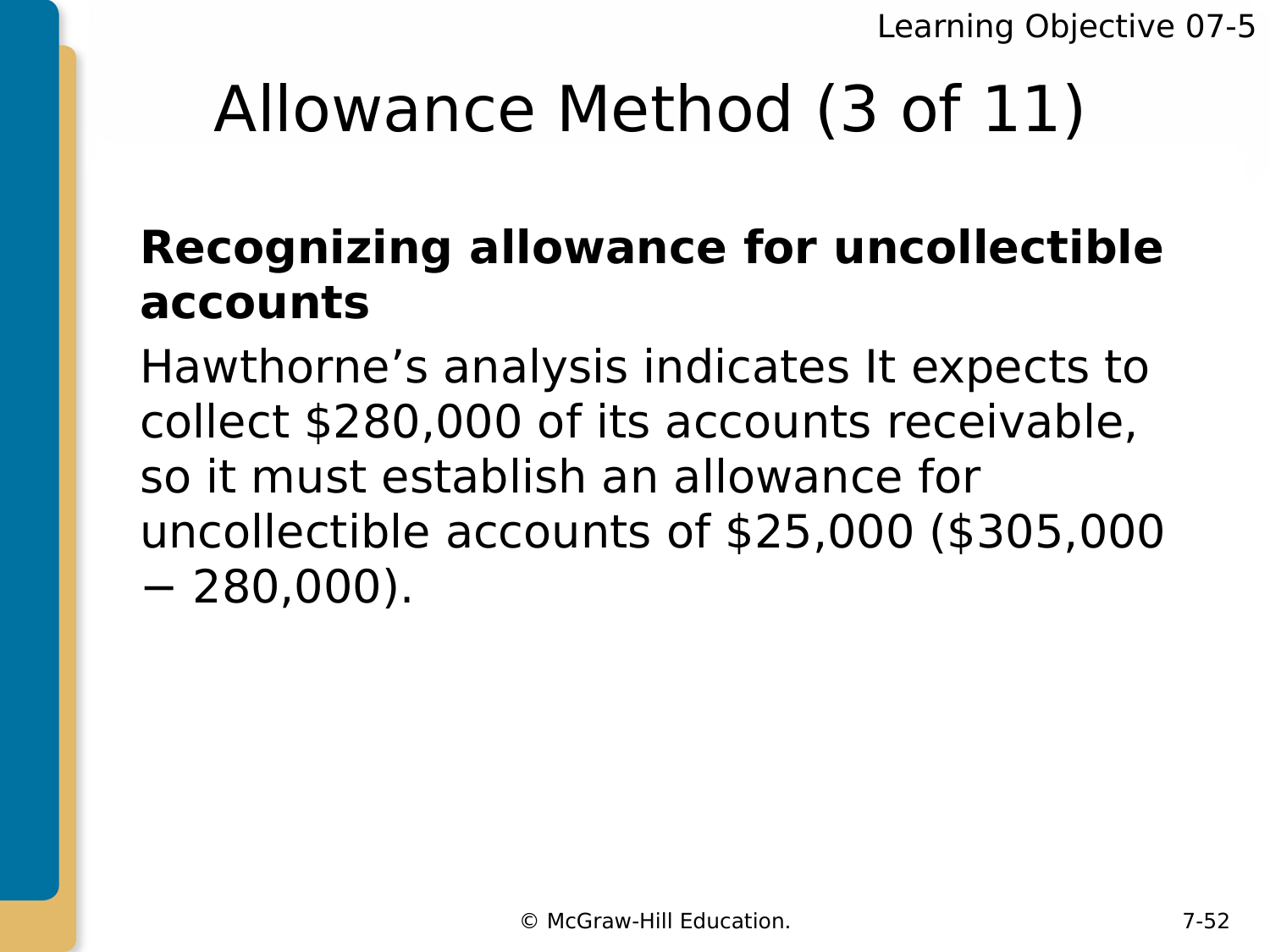

Learning Objective 07-5
# Allowance Method (3 of 11)
Recognizing allowance for uncollectible accounts
Hawthorne’s analysis indicates It expects to collect $280,000 of its accounts receivable, so it must establish an allowance for uncollectible accounts of $25,000 ($305,000 − 280,000).